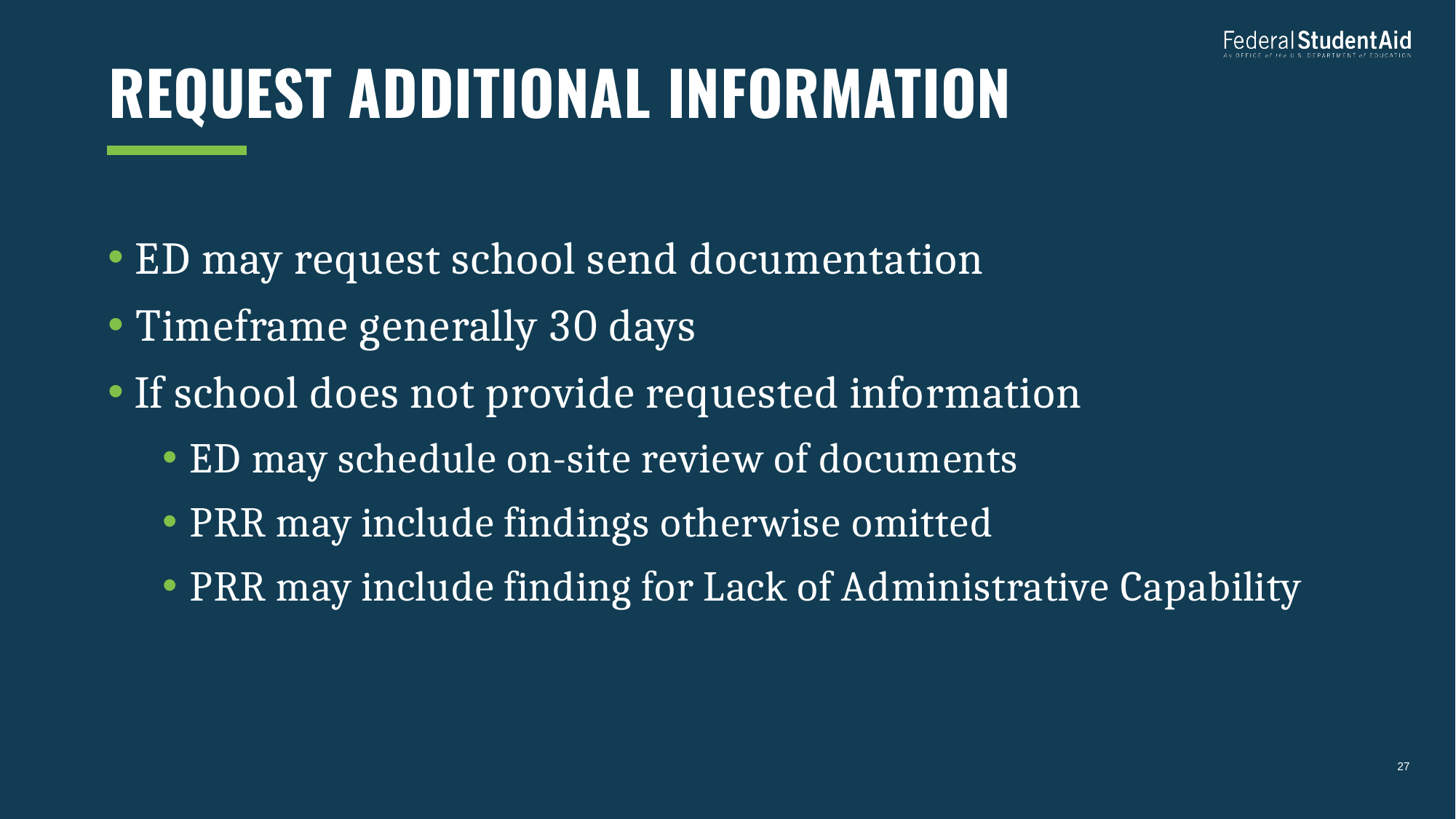

# Request additional information
ED may request school send documentation
Timeframe generally 30 days
If school does not provide requested information
ED may schedule on-site review of documents
PRR may include findings otherwise omitted
PRR may include finding for Lack of Administrative Capability

27